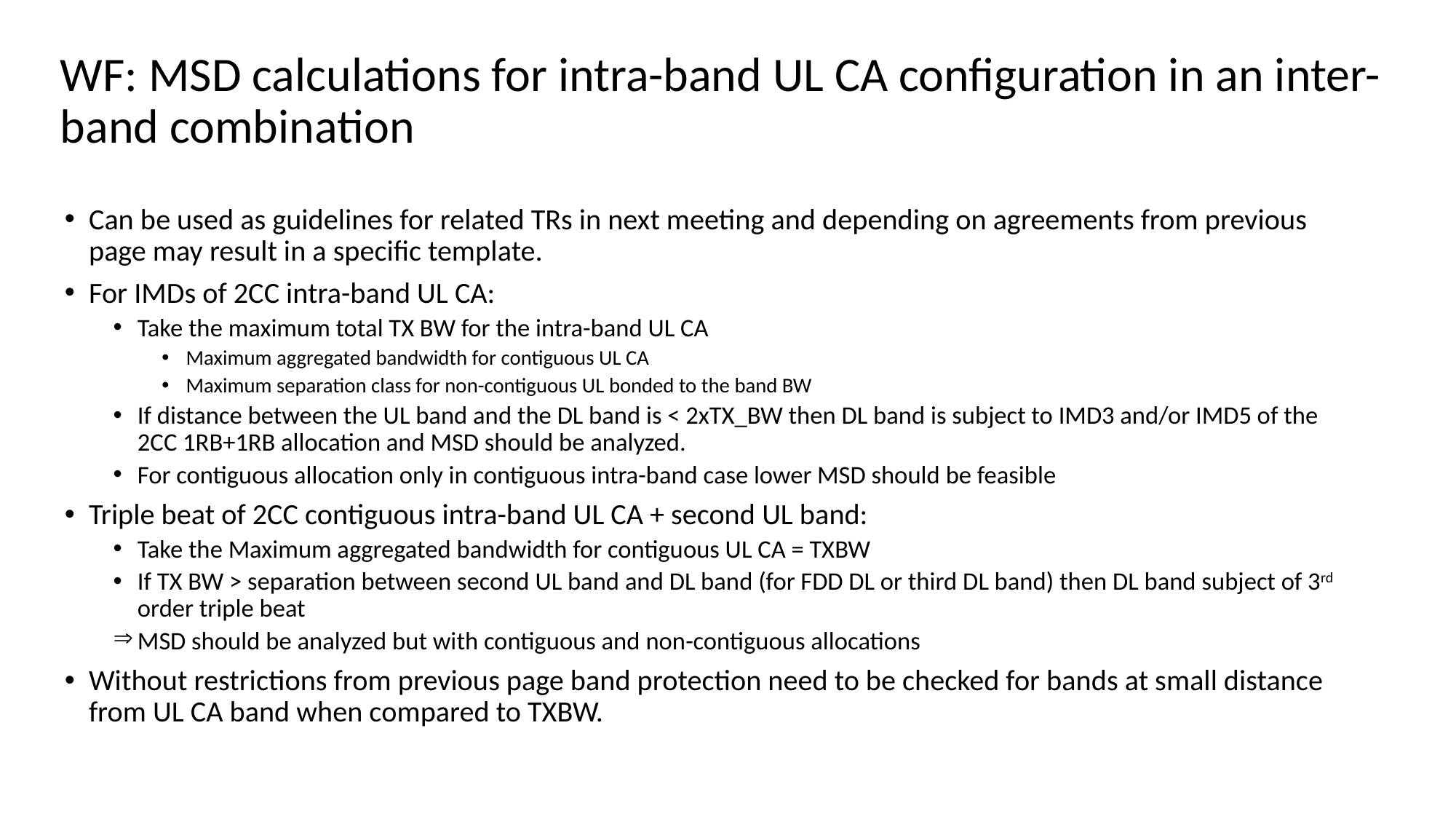

# WF: MSD calculations for intra-band UL CA configuration in an inter-band combination
Can be used as guidelines for related TRs in next meeting and depending on agreements from previous page may result in a specific template.
For IMDs of 2CC intra-band UL CA:
Take the maximum total TX BW for the intra-band UL CA
Maximum aggregated bandwidth for contiguous UL CA
Maximum separation class for non-contiguous UL bonded to the band BW
If distance between the UL band and the DL band is < 2xTX_BW then DL band is subject to IMD3 and/or IMD5 of the 2CC 1RB+1RB allocation and MSD should be analyzed.
For contiguous allocation only in contiguous intra-band case lower MSD should be feasible
Triple beat of 2CC contiguous intra-band UL CA + second UL band:
Take the Maximum aggregated bandwidth for contiguous UL CA = TXBW
If TX BW > separation between second UL band and DL band (for FDD DL or third DL band) then DL band subject of 3rd order triple beat
MSD should be analyzed but with contiguous and non-contiguous allocations
Without restrictions from previous page band protection need to be checked for bands at small distance from UL CA band when compared to TXBW.